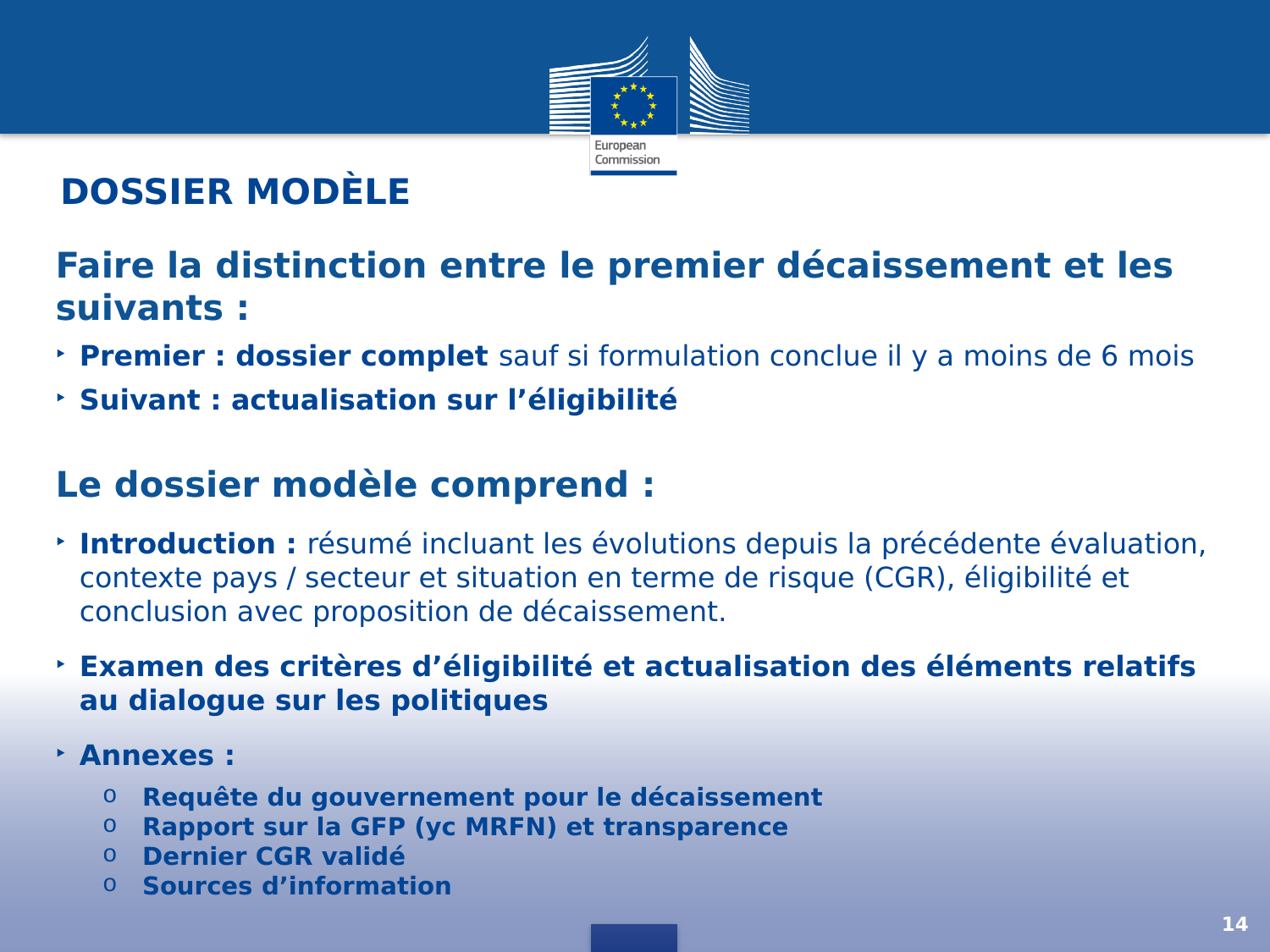

# Dossier modèle
Faire la distinction entre le premier décaissement et les suivants :
Premier : dossier complet sauf si formulation conclue il y a moins de 6 mois
Suivant : actualisation sur l’éligibilité
Le dossier modèle comprend :
Introduction : résumé incluant les évolutions depuis la précédente évaluation, contexte pays / secteur et situation en terme de risque (CGR), éligibilité et conclusion avec proposition de décaissement.
Examen des critères d’éligibilité et actualisation des éléments relatifs au dialogue sur les politiques
Annexes :
Requête du gouvernement pour le décaissement
Rapport sur la GFP (yc MRFN) et transparence
Dernier CGR validé
Sources d’information

14